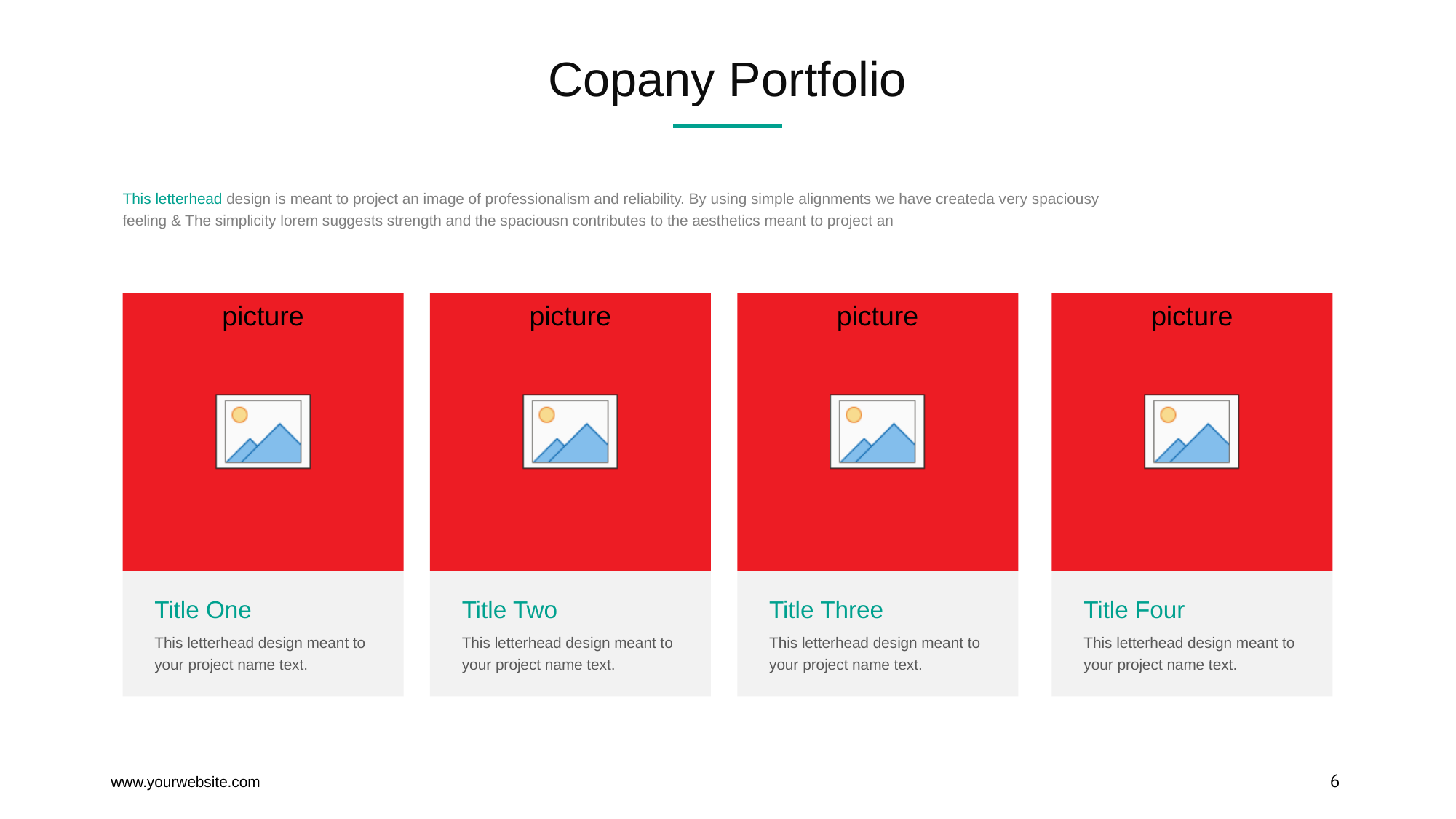

# Copany Portfolio
This letterhead design is meant to project an image of professionalism and reliability. By using simple alignments we have createda very spaciousy feeling & The simplicity lorem suggests strength and the spaciousn contributes to the aesthetics meant to project an

Title One
This letterhead design meant to your project name text.
Title Two
This letterhead design meant to your project name text.
Title Three
This letterhead design meant to your project name text.
Title Four
This letterhead design meant to your project name text.
www.yourwebsite.com
6